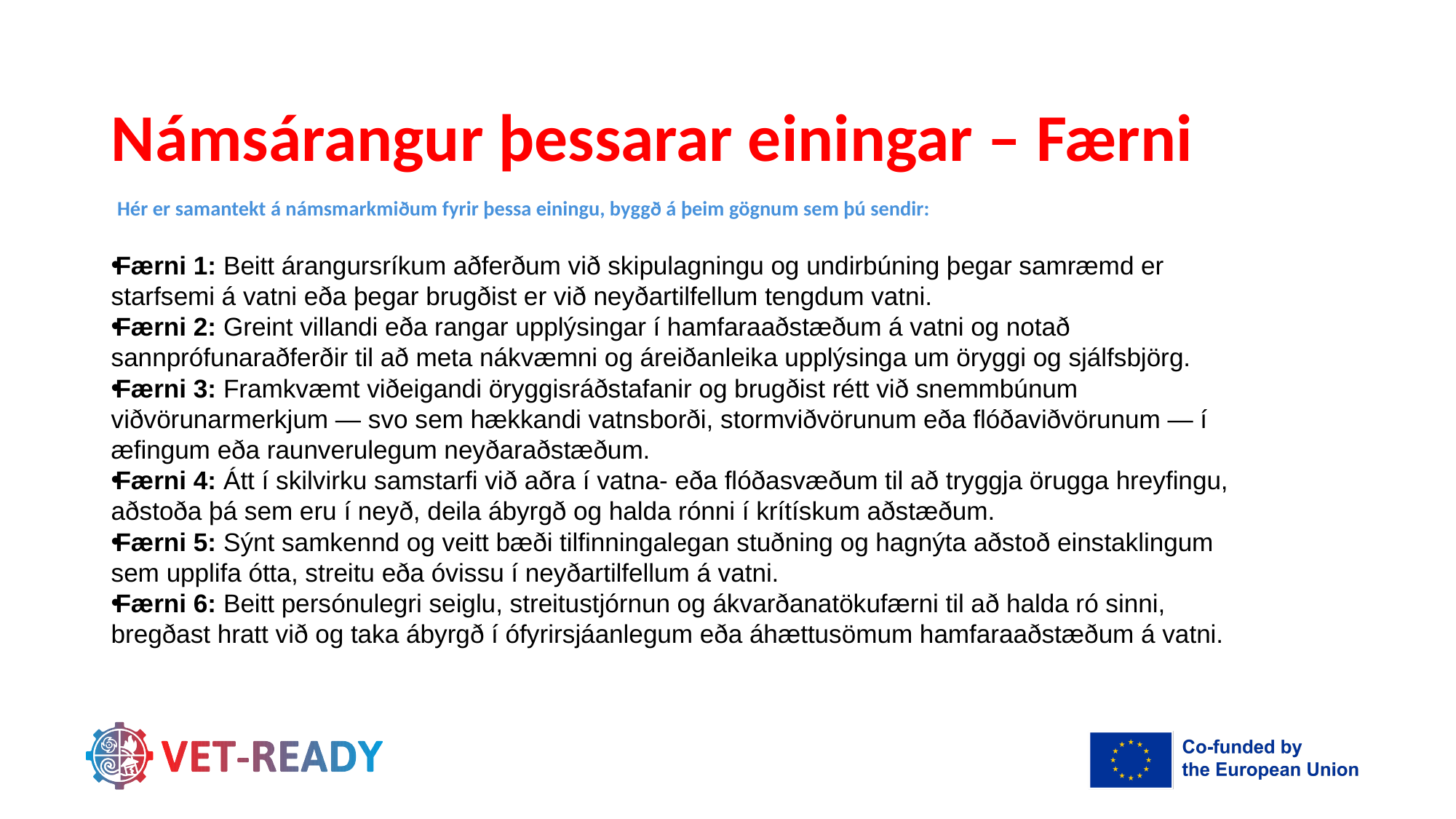

# Námsárangur þessarar einingar – Færni
Hér er samantekt á námsmarkmiðum fyrir þessa einingu, byggð á þeim gögnum sem þú sendir:

Færni 1: Beitt árangursríkum aðferðum við skipulagningu og undirbúning þegar samræmd er starfsemi á vatni eða þegar brugðist er við neyðartilfellum tengdum vatni.
Færni 2: Greint villandi eða rangar upplýsingar í hamfaraaðstæðum á vatni og notað sannprófunaraðferðir til að meta nákvæmni og áreiðanleika upplýsinga um öryggi og sjálfsbjörg.
Færni 3: Framkvæmt viðeigandi öryggisráðstafanir og brugðist rétt við snemmbúnum viðvörunarmerkjum — svo sem hækkandi vatnsborði, stormviðvörunum eða flóðaviðvörunum — í æfingum eða raunverulegum neyðaraðstæðum.
Færni 4: Átt í skilvirku samstarfi við aðra í vatna- eða flóðasvæðum til að tryggja örugga hreyfingu, aðstoða þá sem eru í neyð, deila ábyrgð og halda rónni í krítískum aðstæðum.
Færni 5: Sýnt samkennd og veitt bæði tilfinningalegan stuðning og hagnýta aðstoð einstaklingum sem upplifa ótta, streitu eða óvissu í neyðartilfellum á vatni.
Færni 6: Beitt persónulegri seiglu, streitustjórnun og ákvarðanatökufærni til að halda ró sinni, bregðast hratt við og taka ábyrgð í ófyrirsjáanlegum eða áhættusömum hamfaraaðstæðum á vatni.